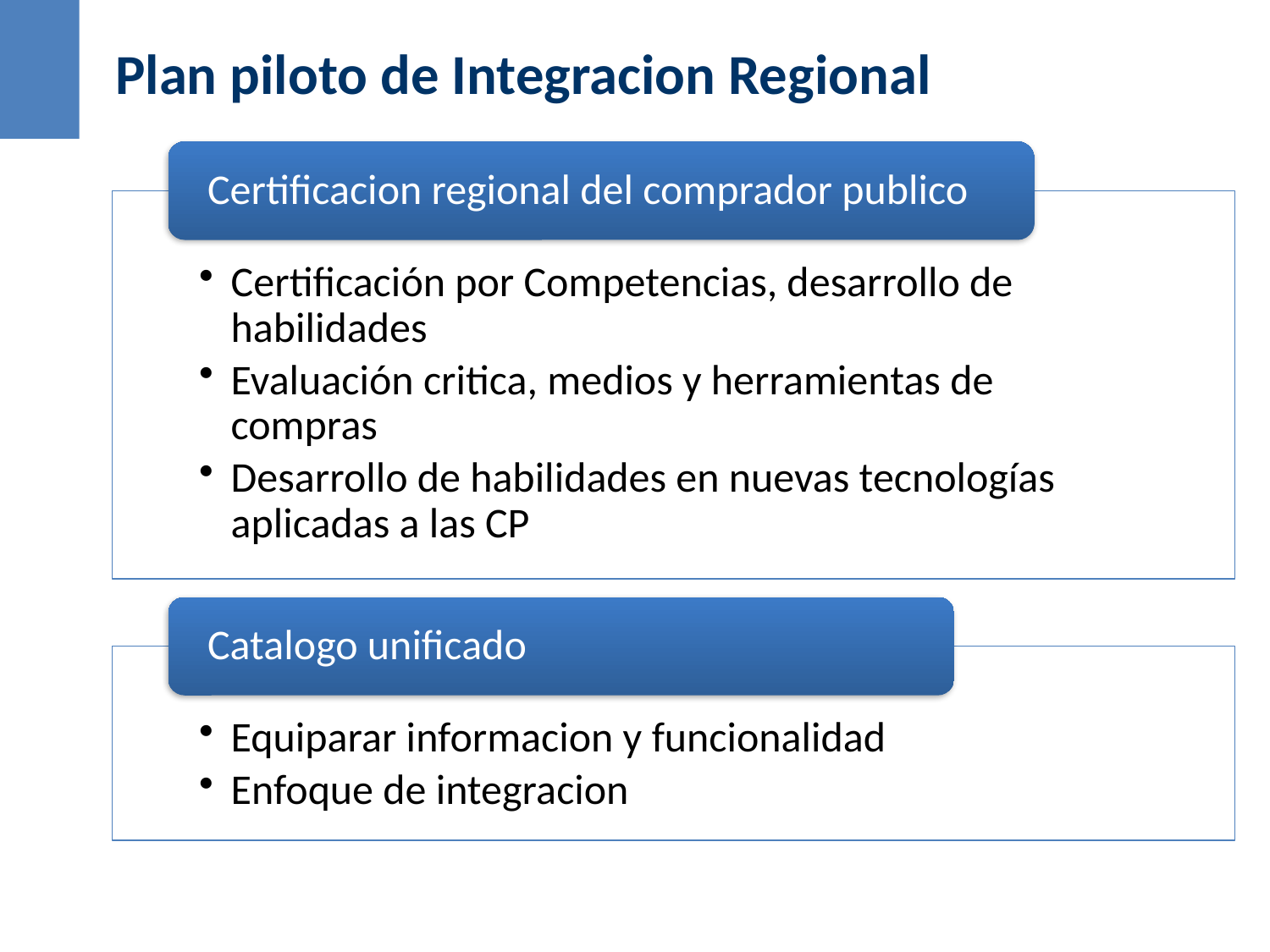

Plan piloto de Integracion Regional
Certificación por Competencias, desarrollo de habilidades
Evaluación critica, medios y herramientas de compras
Desarrollo de habilidades en nuevas tecnologías aplicadas a las CP
Certificacion regional del comprador publico
Equiparar informacion y funcionalidad
Enfoque de integracion
Catalogo unificado